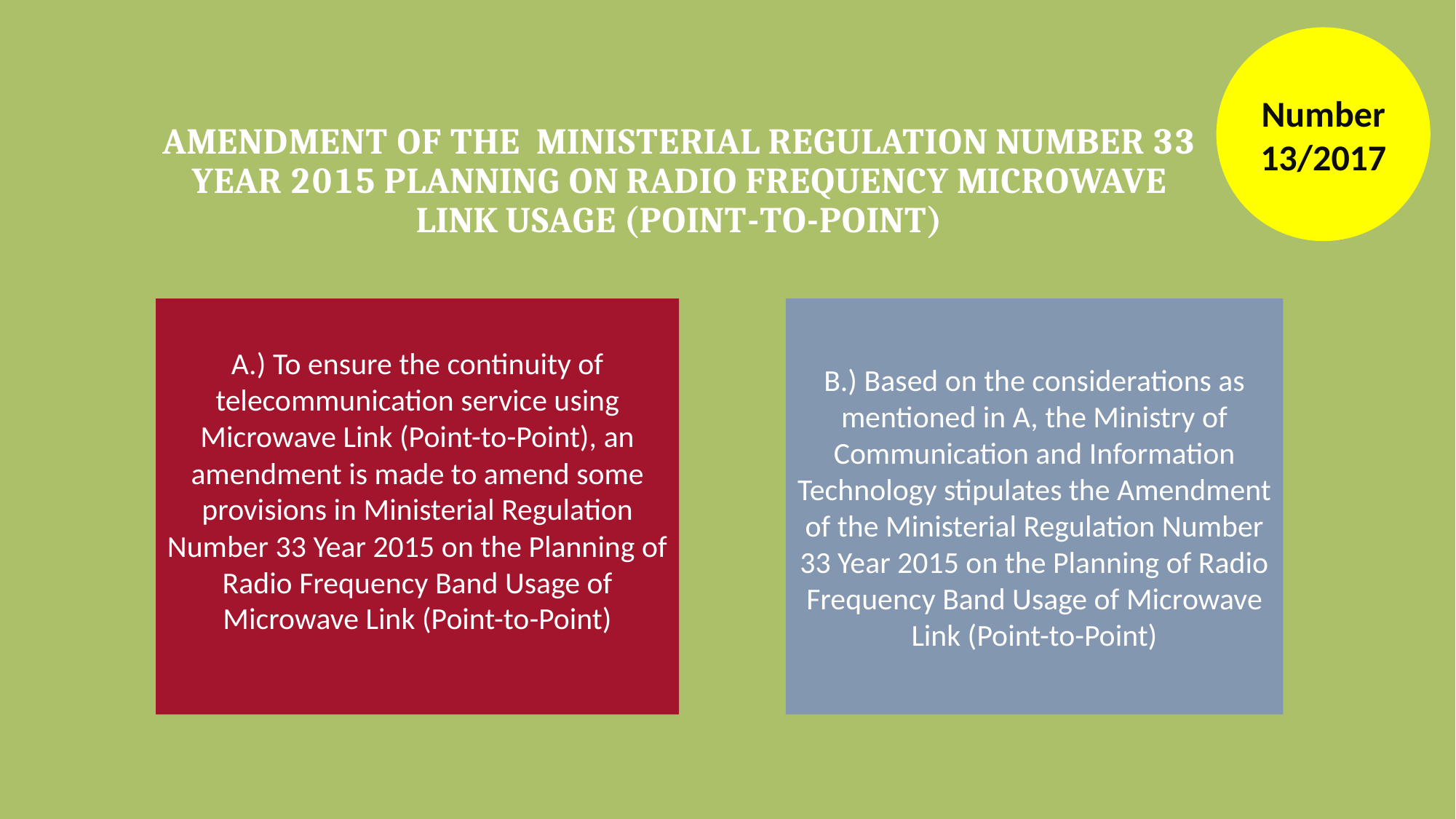

Number 13/2017
# AMENDMENT OF THE  MINISTERIAL REGULATION NUMBER 33 YEAR 2015 PLANNING ON RADIO FREQUENCY MICROWAVE LINK USAGE (POINT-TO-POINT)
A.) To ensure the continuity of telecommunication service using Microwave Link (Point-to-Point), an amendment is made to amend some provisions in Ministerial Regulation Number 33 Year 2015 on the Planning of Radio Frequency Band Usage of Microwave Link (Point-to-Point)

B.) Based on the considerations as mentioned in A, the Ministry of Communication and Information Technology stipulates the Amendment of the Ministerial Regulation Number 33 Year 2015 on the Planning of Radio Frequency Band Usage of Microwave Link (Point-to-Point)